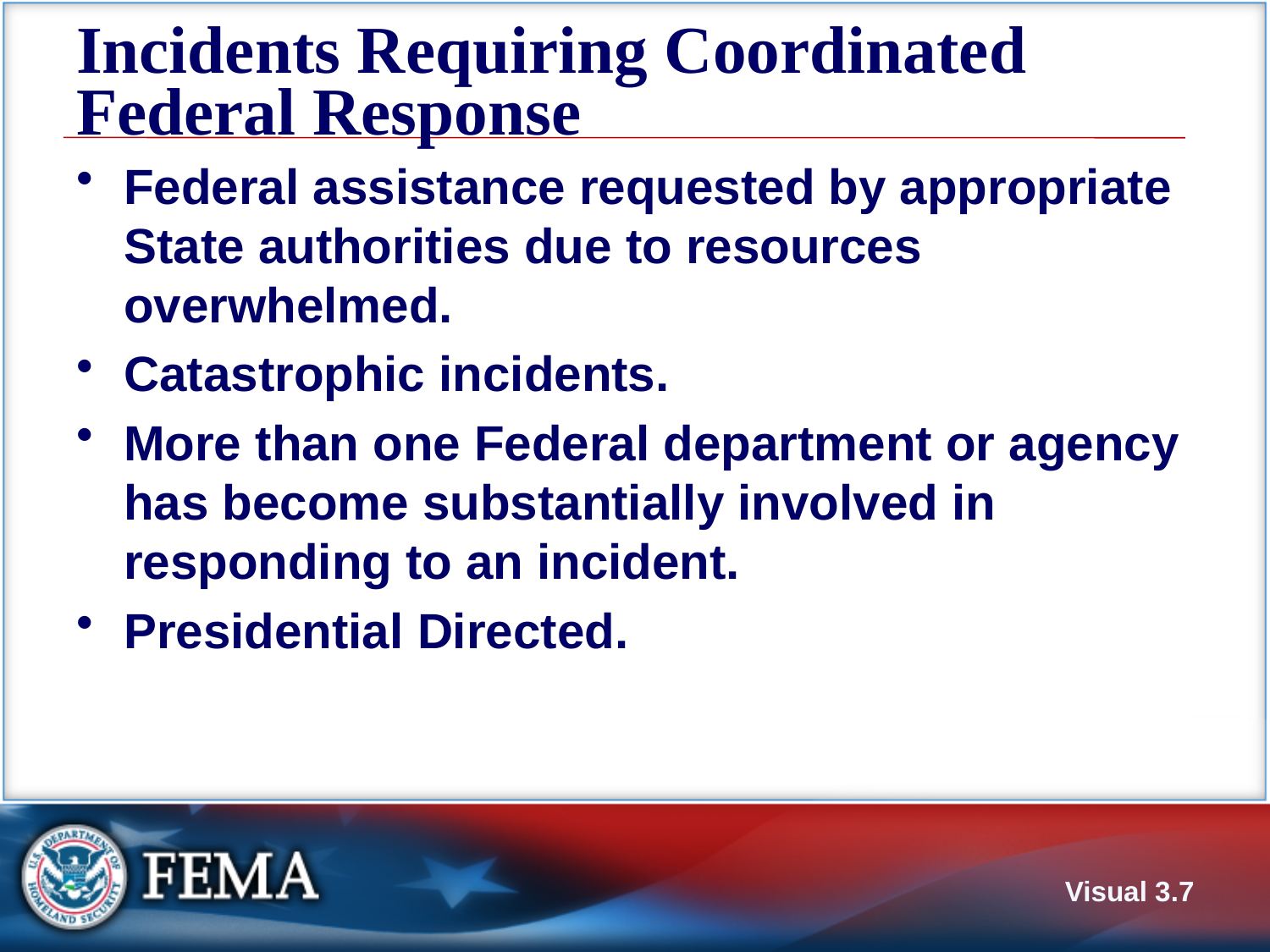

# Incidents Requiring Coordinated Federal Response
Federal assistance requested by appropriate State authorities due to resources overwhelmed.
Catastrophic incidents.
More than one Federal department or agency has become substantially involved in responding to an incident.
Presidential Directed.
Visual 3.7